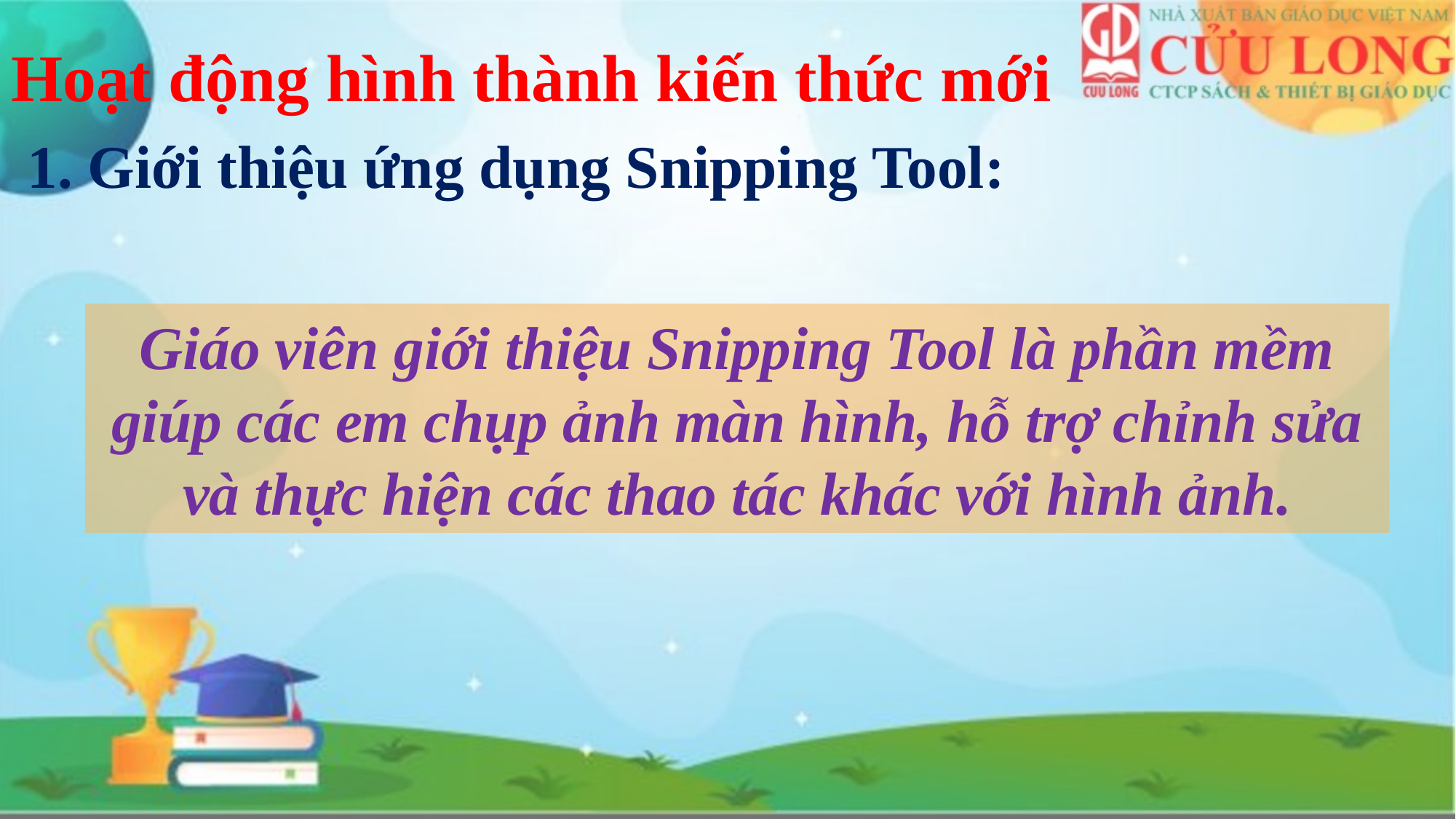

# Hoạt động hình thành kiến thức mới
1. Giới thiệu ứng dụng Snipping Tool:
Giáo viên giới thiệu Snipping Tool là phần mềm giúp các em chụp ảnh màn hình, hỗ trợ chỉnh sửa và thực hiện các thao tác khác với hình ảnh.